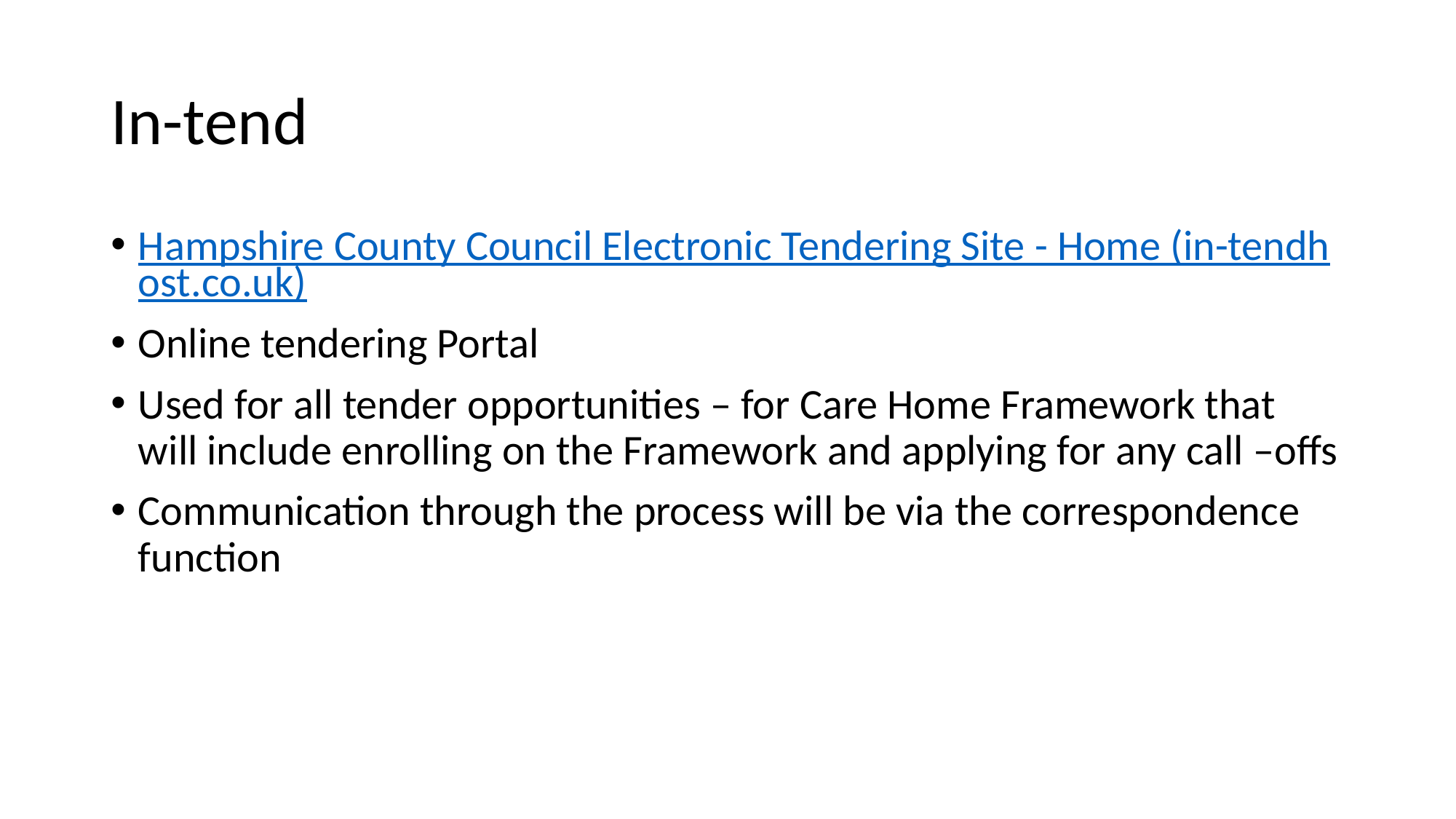

# In-tend
Hampshire County Council Electronic Tendering Site - Home (in-tendhost.co.uk)
Online tendering Portal
Used for all tender opportunities – for Care Home Framework that will include enrolling on the Framework and applying for any call –offs
Communication through the process will be via the correspondence function